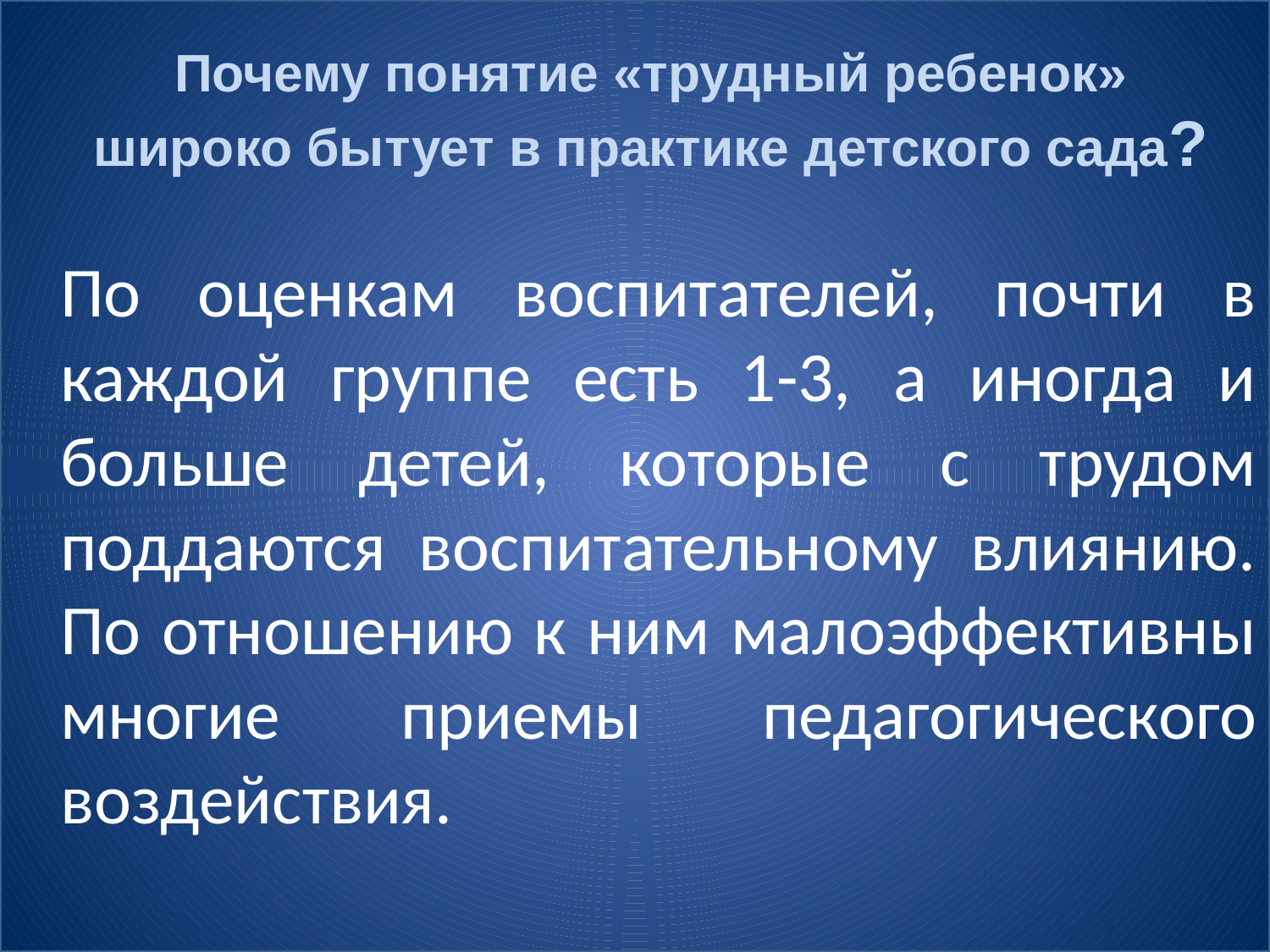

По оценкам воспитателей, почти в каждой группе есть 1-3, а иногда и больше детей, которые с трудом поддаются воспитательному влиянию. По отношению к ним малоэффективны многие приемы педагогического воздействия.
# Почему понятие «трудный ребенок» широко бытует в практике детского сада?